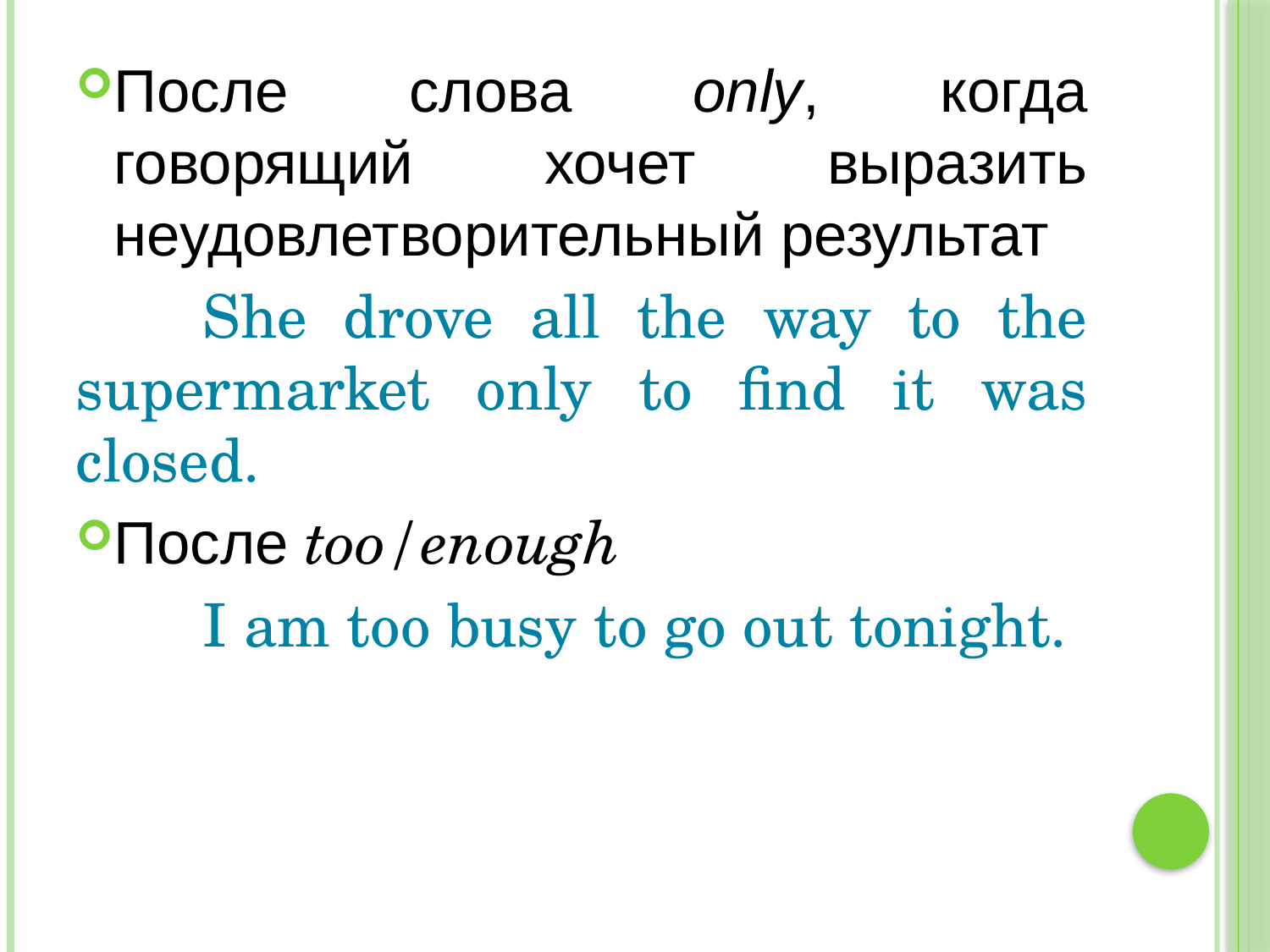

#
После слова only, когда говорящий хочет выразить неудовлетворительный результат
	She drove all the way to the supermarket only to find it was closed.
После too/enough
	I am too busy to go out tonight.